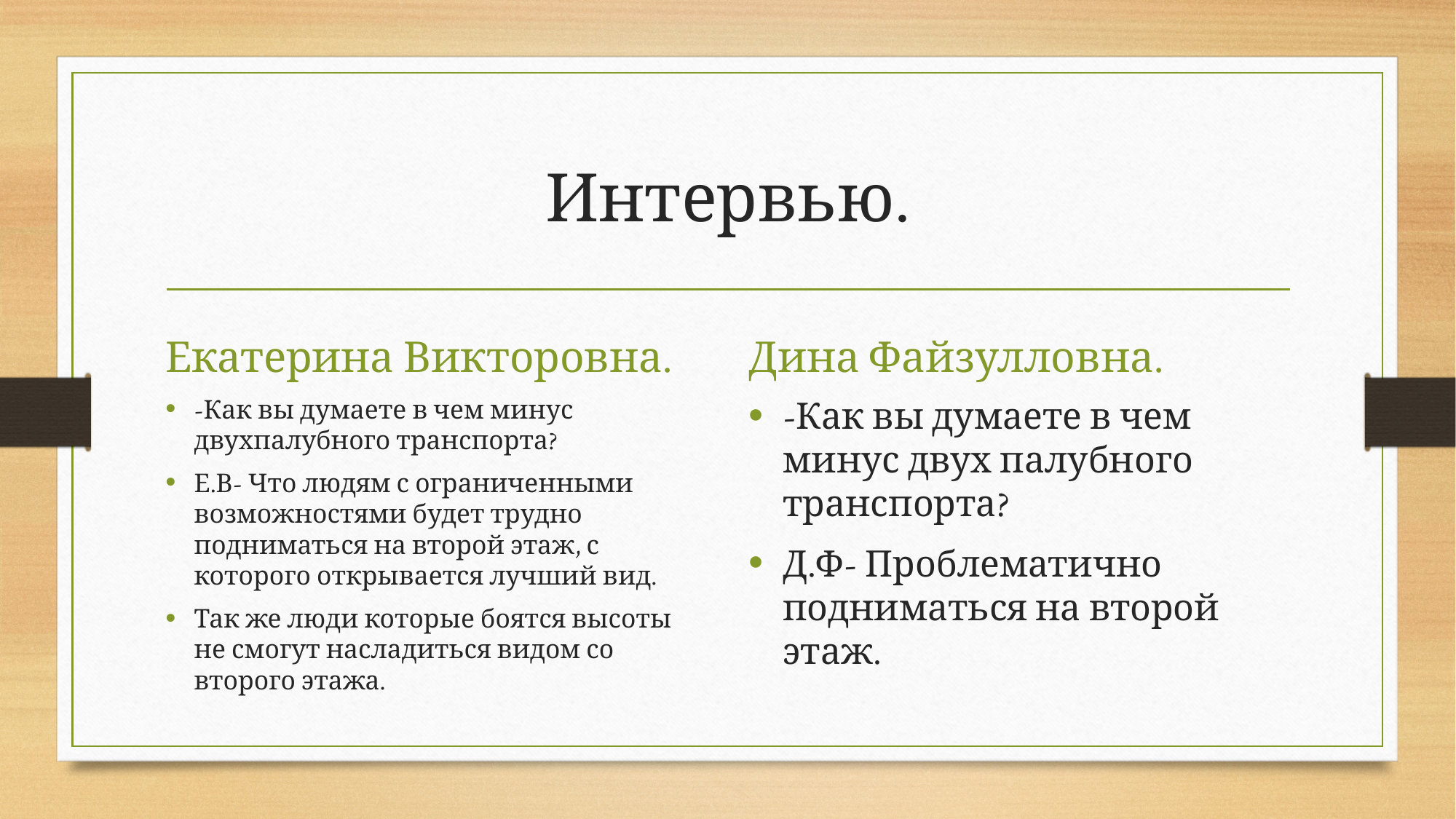

# Интервью.
Екатерина Викторовна.
Дина Файзулловна.
-Как вы думаете в чем минус двухпалубного транспорта?
Е.В- Что людям с ограниченными возможностями будет трудно подниматься на второй этаж, с которого открывается лучший вид.
Так же люди которые боятся высоты не смогут насладиться видом со второго этажа.
-Как вы думаете в чем минус двух палубного транспорта?
Д.Ф- Проблематично подниматься на второй этаж.